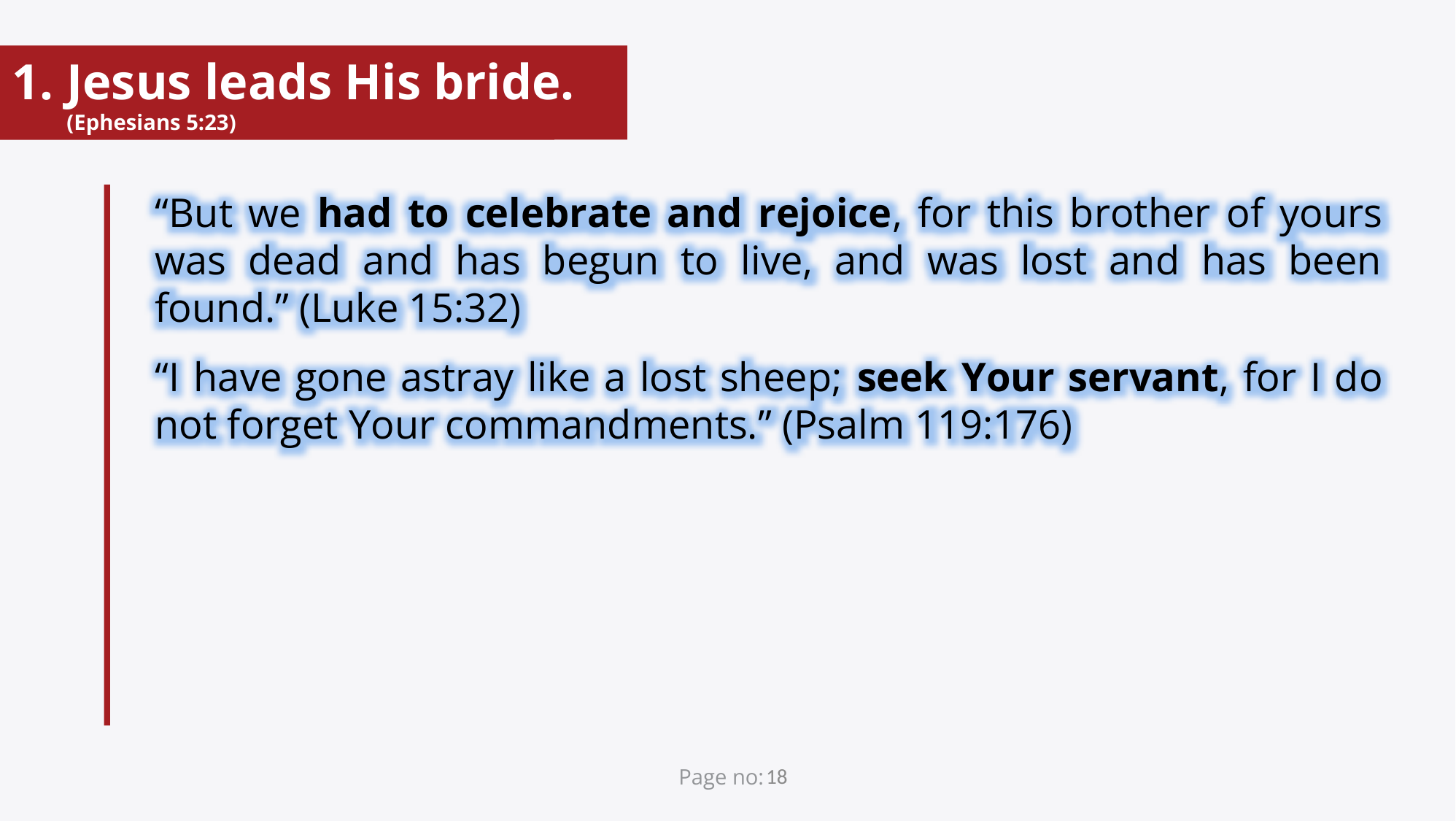

Jesus leads His bride. (Ephesians 5:23)

“But we had to celebrate and rejoice, for this brother of yours was dead and has begun to live, and was lost and has been found.” (Luke 15:32)
“I have gone astray like a lost sheep; seek Your servant, for I do not forget Your commandments.” (Psalm 119:176)